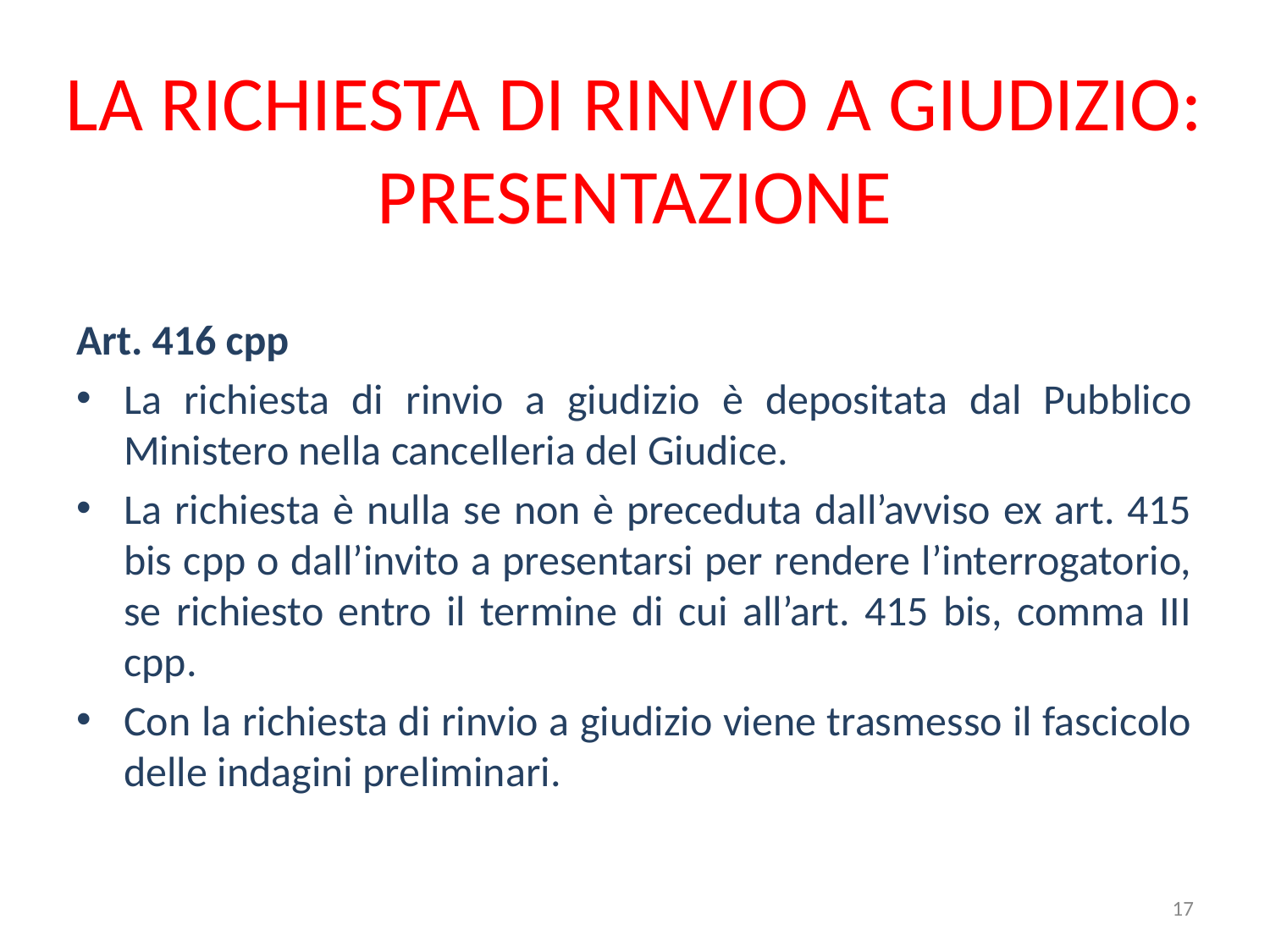

# LA RICHIESTA DI RINVIO A GIUDIZIO: PRESENTAZIONE
Art. 416 cpp
La richiesta di rinvio a giudizio è depositata dal Pubblico Ministero nella cancelleria del Giudice.
La richiesta è nulla se non è preceduta dall’avviso ex art. 415 bis cpp o dall’invito a presentarsi per rendere l’interrogatorio, se richiesto entro il termine di cui all’art. 415 bis, comma III cpp.
Con la richiesta di rinvio a giudizio viene trasmesso il fascicolo delle indagini preliminari.

17